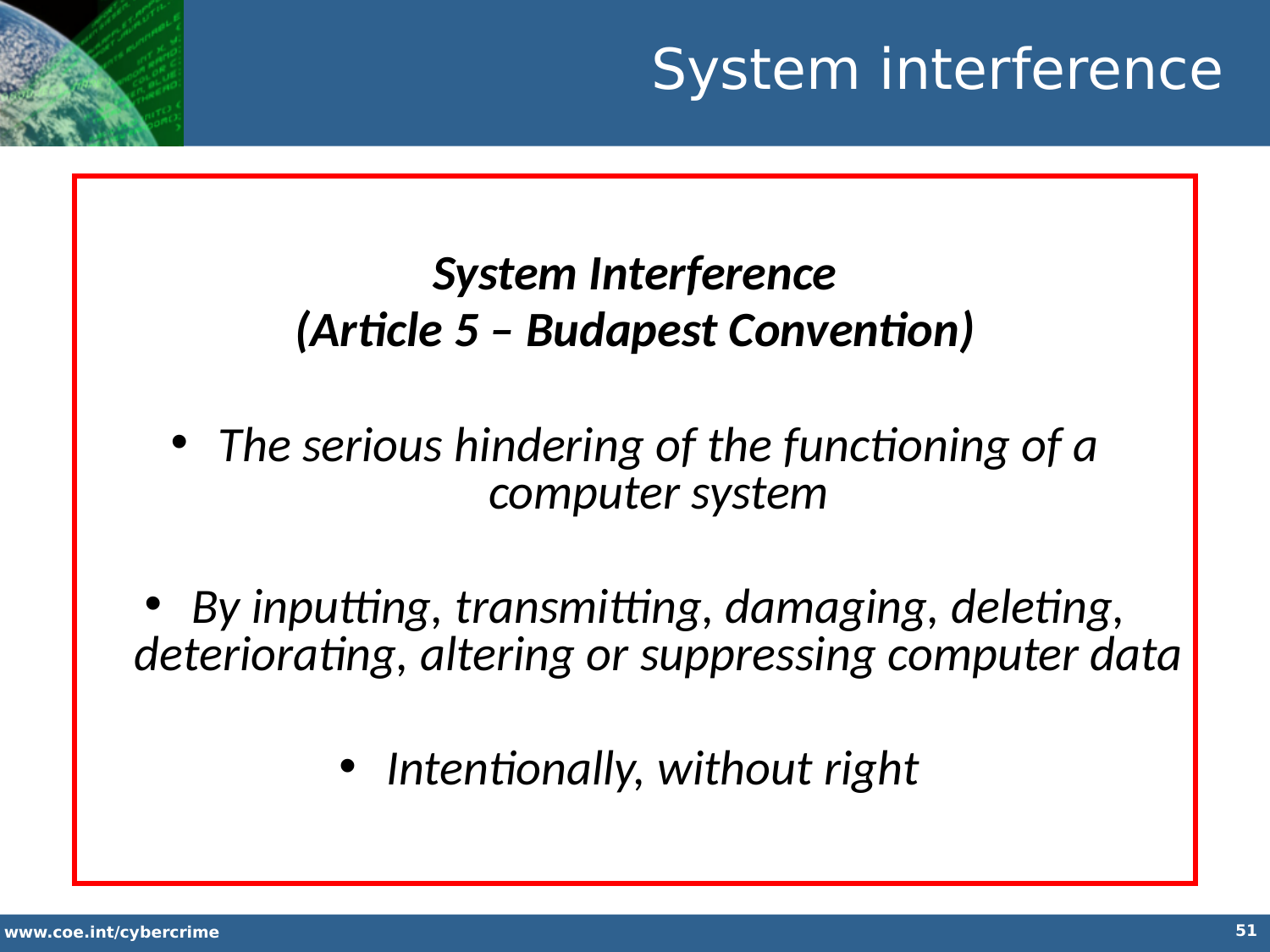

System interference

System Interference
(Article 5 – Budapest Convention)

The serious hindering of the functioning of a computer system

By inputting, transmitting, damaging, deleting, deteriorating, altering or suppressing computer data

Intentionally, without right